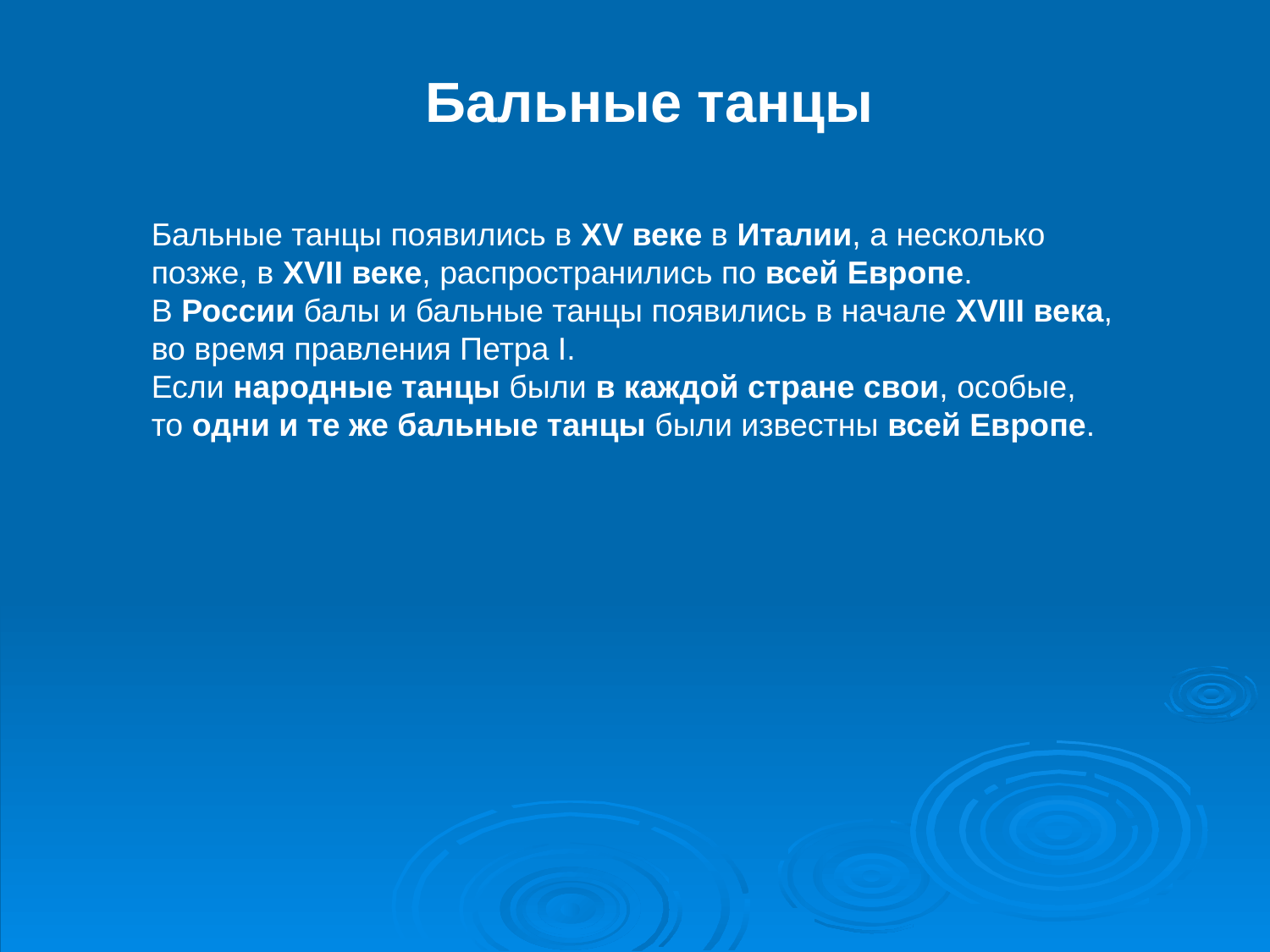

Бальные танцы
Бальные танцы появились в XV веке в Италии, а несколько позже, в XVII веке, распространились по всей Европе. В России балы и бальные танцы появились в начале XVIII века, во время правления Петра I.
Если народные танцы были в каждой стране свои, особые, то одни и те же бальные танцы были известны всей Европе.